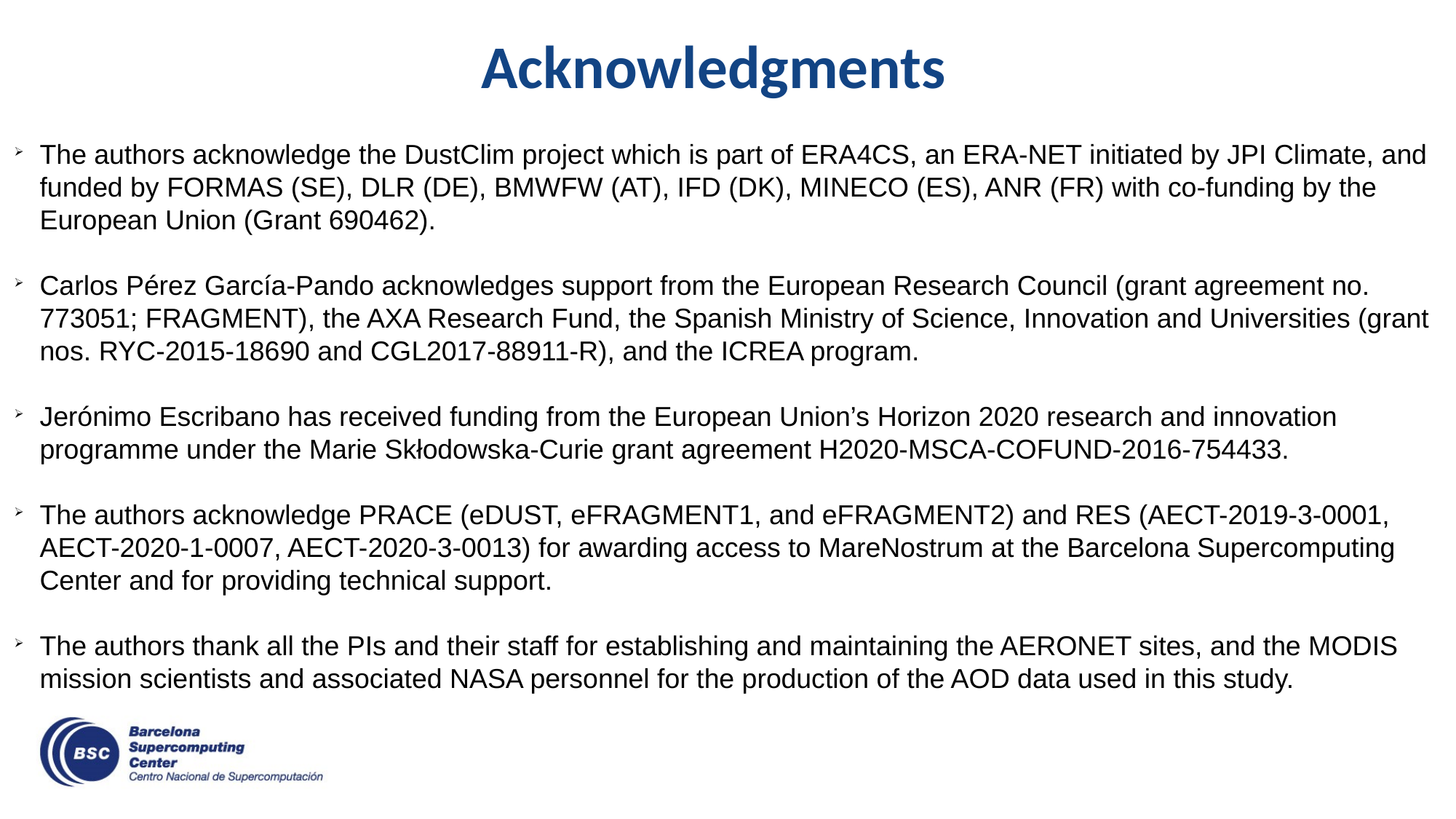

Acknowledgments

The authors acknowledge the DustClim project which is part of ERA4CS, an ERA-NET initiated by JPI Climate, and funded by FORMAS (SE), DLR (DE), BMWFW (AT), IFD (DK), MINECO (ES), ANR (FR) with co-funding by the European Union (Grant 690462).

Carlos Pérez García-Pando acknowledges support from the European Research Council (grant agreement no. 773051; FRAGMENT), the AXA Research Fund, the Spanish Ministry of Science, Innovation and Universities (grant nos. RYC-2015-18690 and CGL2017-88911-R), and the ICREA program.

Jerónimo Escribano has received funding from the European Union’s Horizon 2020 research and innovation programme under the Marie Skłodowska-Curie grant agreement H2020-MSCA-COFUND-2016-754433.

The authors acknowledge PRACE (eDUST, eFRAGMENT1, and eFRAGMENT2) and RES (AECT-2019-3-0001, AECT-2020-1-0007, AECT-2020-3-0013) for awarding access to MareNostrum at the Barcelona Supercomputing Center and for providing technical support.

The authors thank all the PIs and their staff for establishing and maintaining the AERONET sites, and the MODIS mission scientists and associated NASA personnel for the production of the AOD data used in this study.